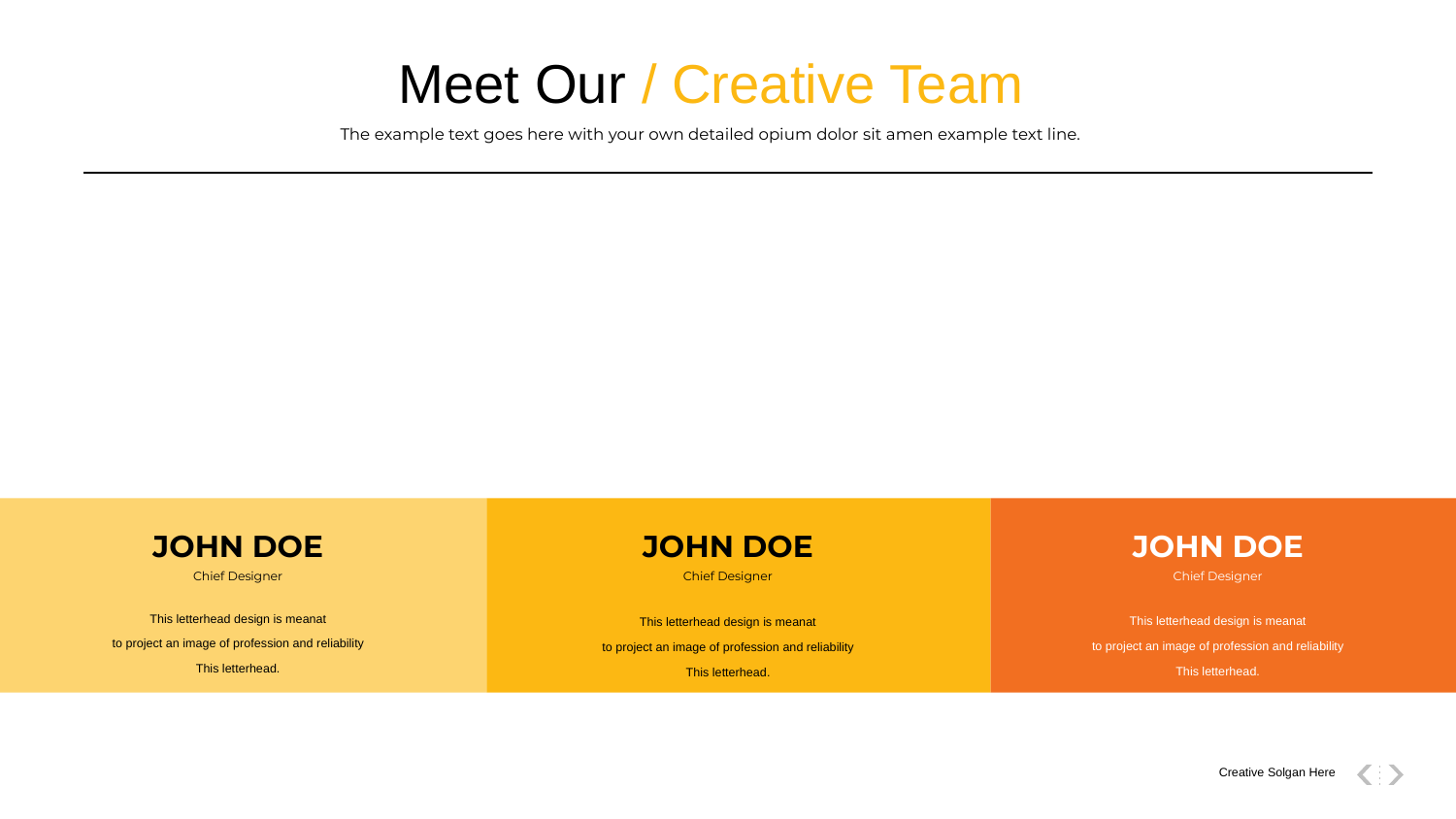

Meet Our / Creative Team
The example text goes here with your own detailed opium dolor sit amen example text line.

JOHN DOE
Chief Designer
This letterhead design is meanat
to project an image of profession and reliability This letterhead.
JOHN DOE
Chief Designer
This letterhead design is meanat
to project an image of profession and reliability This letterhead.
JOHN DOE
Chief Designer
This letterhead design is meanat
to project an image of profession and reliability This letterhead.